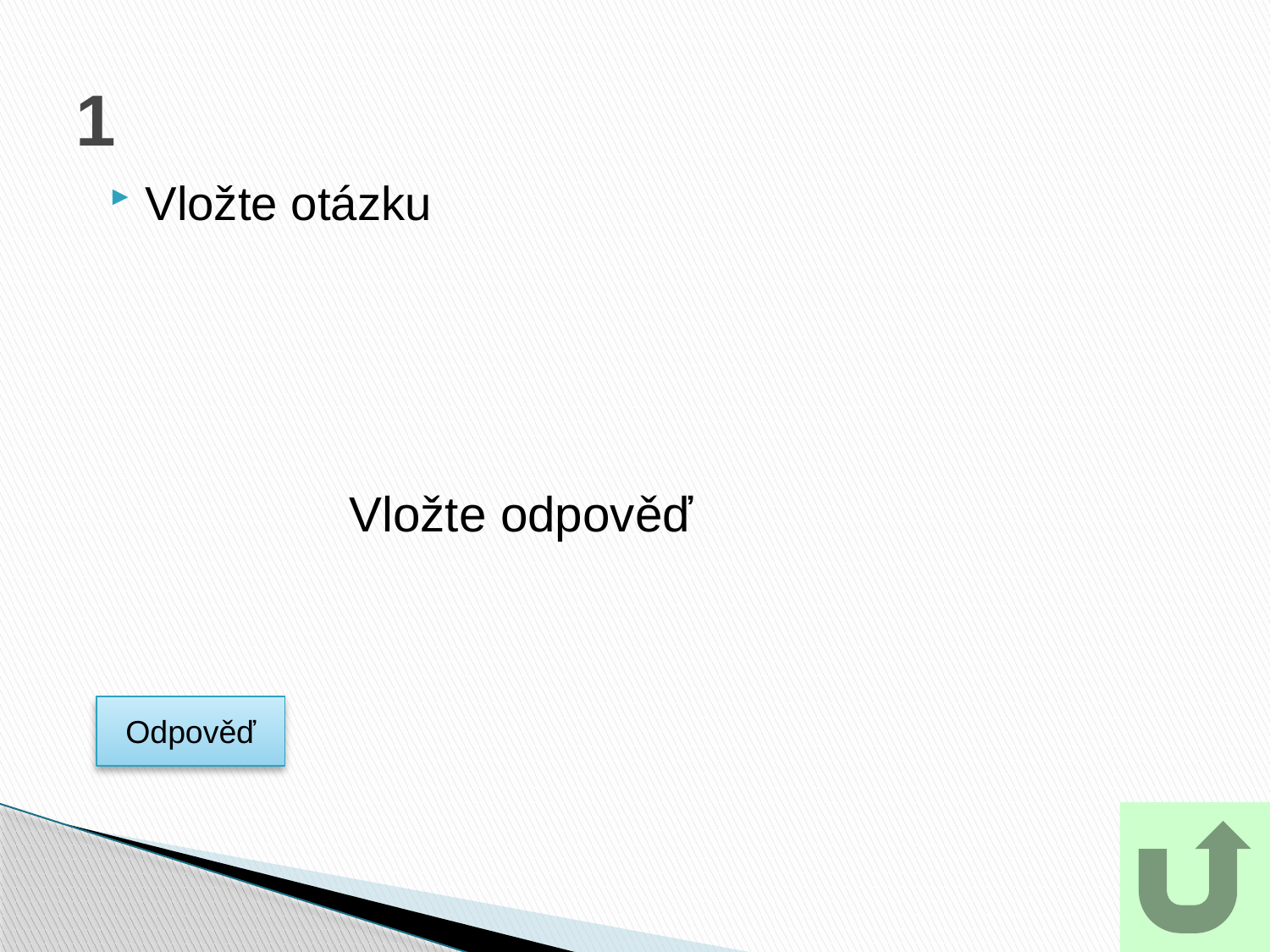

# 1
Vložte otázku
Vložte odpověď
Odpověď